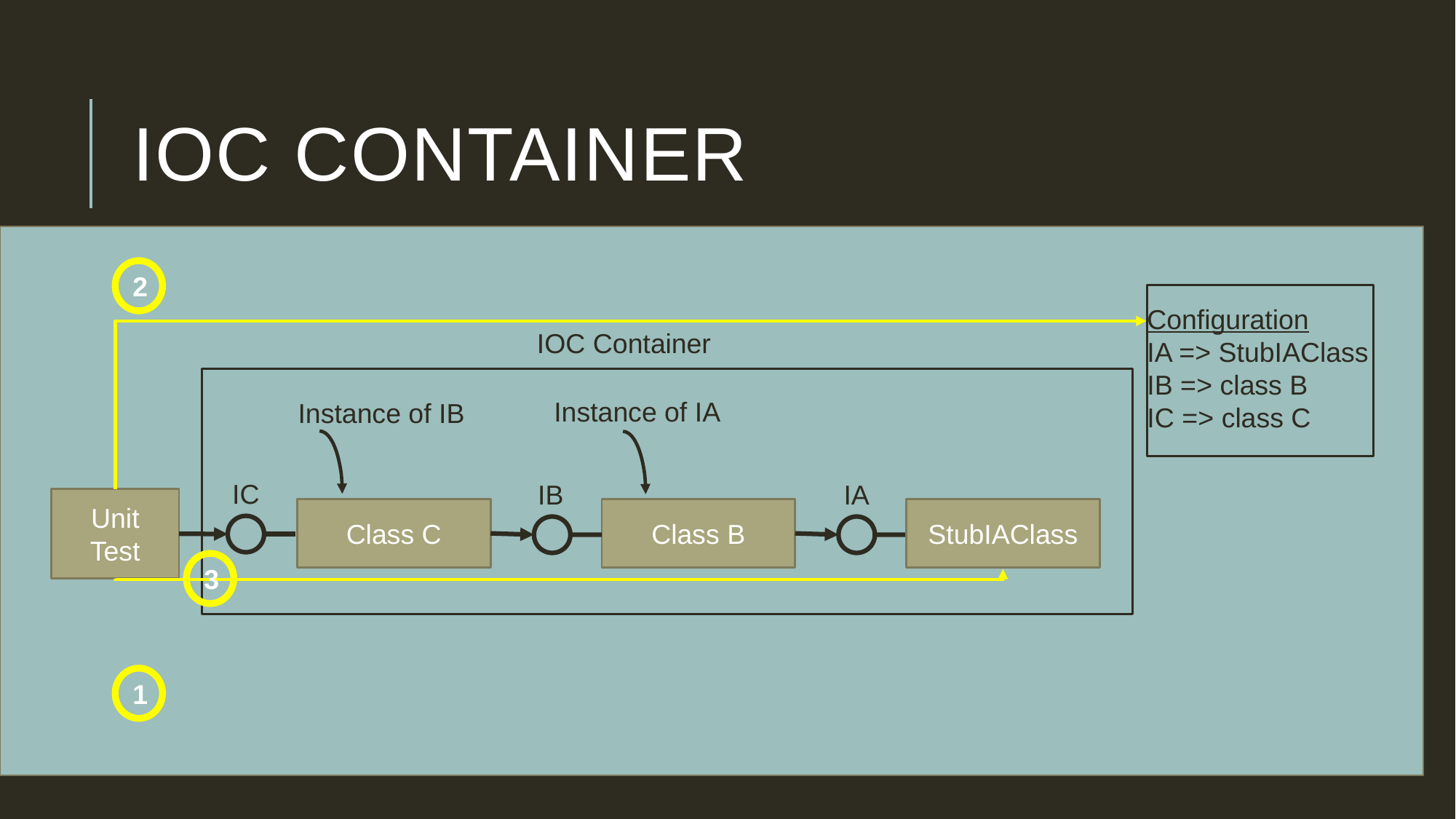

# IOC Container

2

Configuration
IA => StubIAClass
IB => class B
IC => class C
IOC Container

Instance of IA
Instance of IB

IC
IB
IA
Unit
Test
Class C
Class B
StubIAClass

3
1